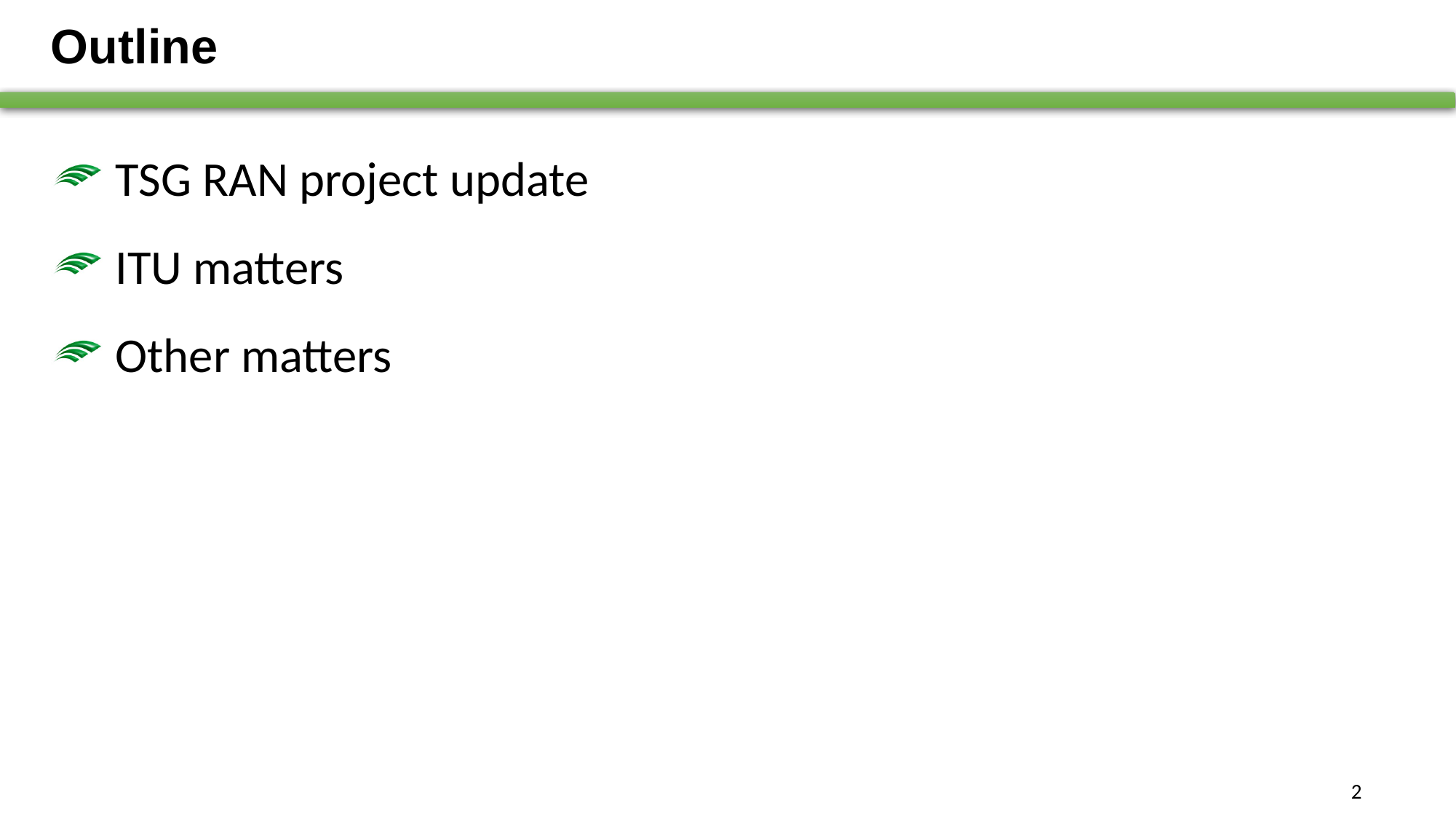

# Outline
TSG RAN project update
ITU matters
Other matters